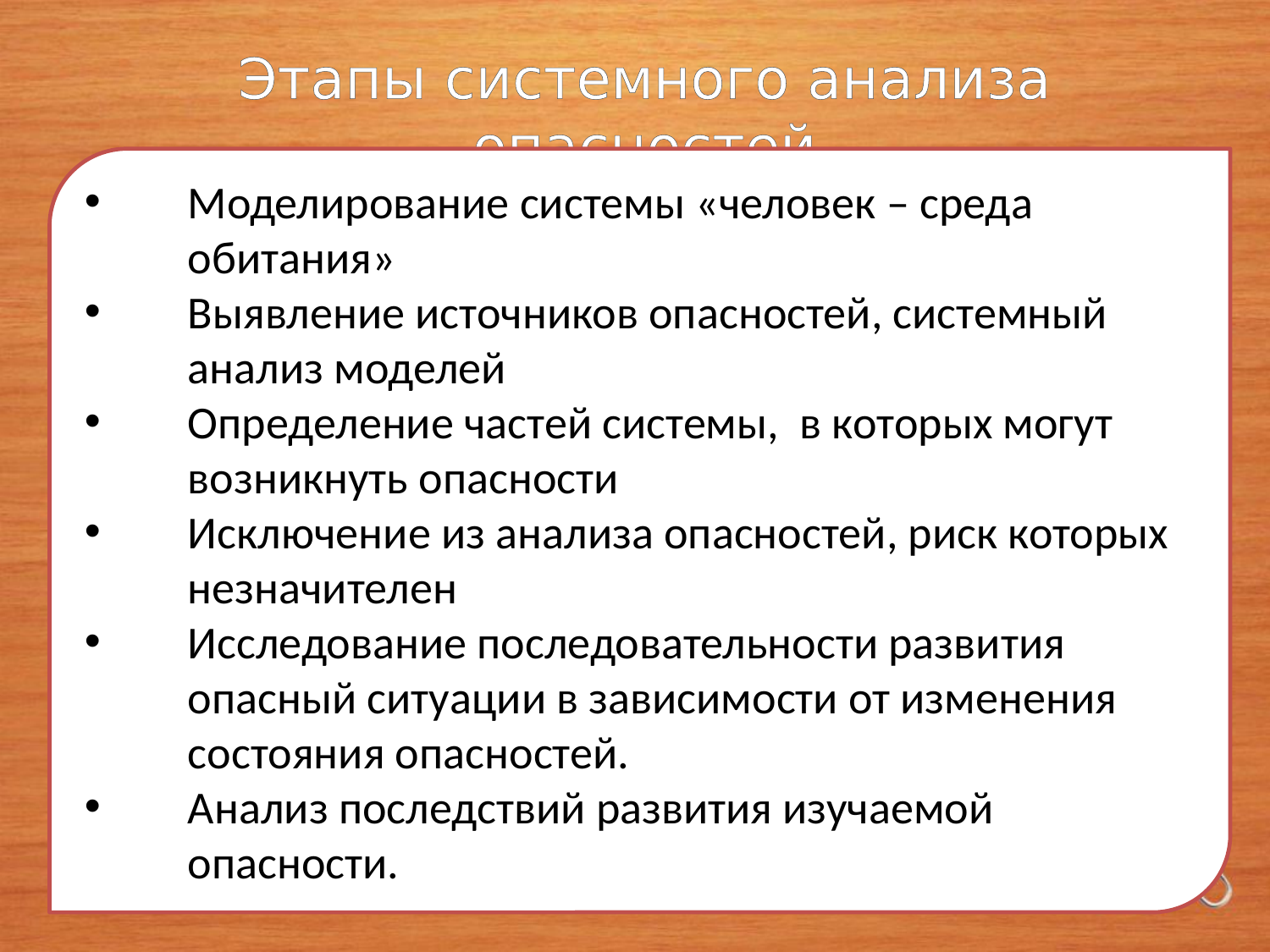

Этапы системного анализа опасностей
Моделирование системы «человек – среда обитания»
Выявление источников опасностей, системный анализ моделей
Определение частей системы,  в которых могут возникнуть опасности
Исключение из анализа опасностей, риск которых незначителен
Исследование последовательности развития опасный ситуации в зависимости от изменения состояния опасностей.
Анализ последствий развития изучаемой опасности.